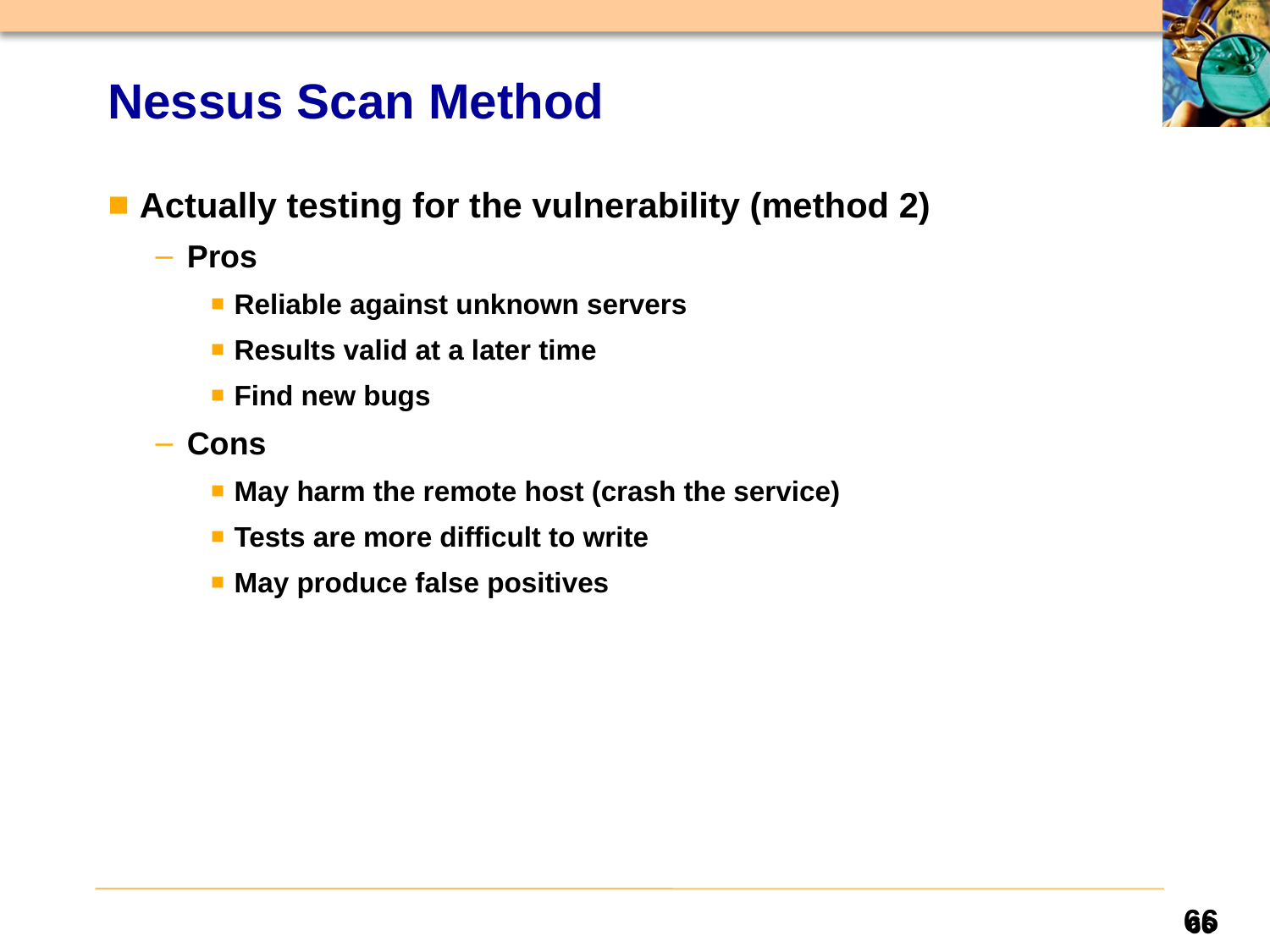

# Nessus Scan Method
Actually testing for the vulnerability (method 2)
Pros
Reliable against unknown servers
Results valid at a later time
Find new bugs
Cons
May harm the remote host (crash the service)
Tests are more difficult to write
May produce false positives

66